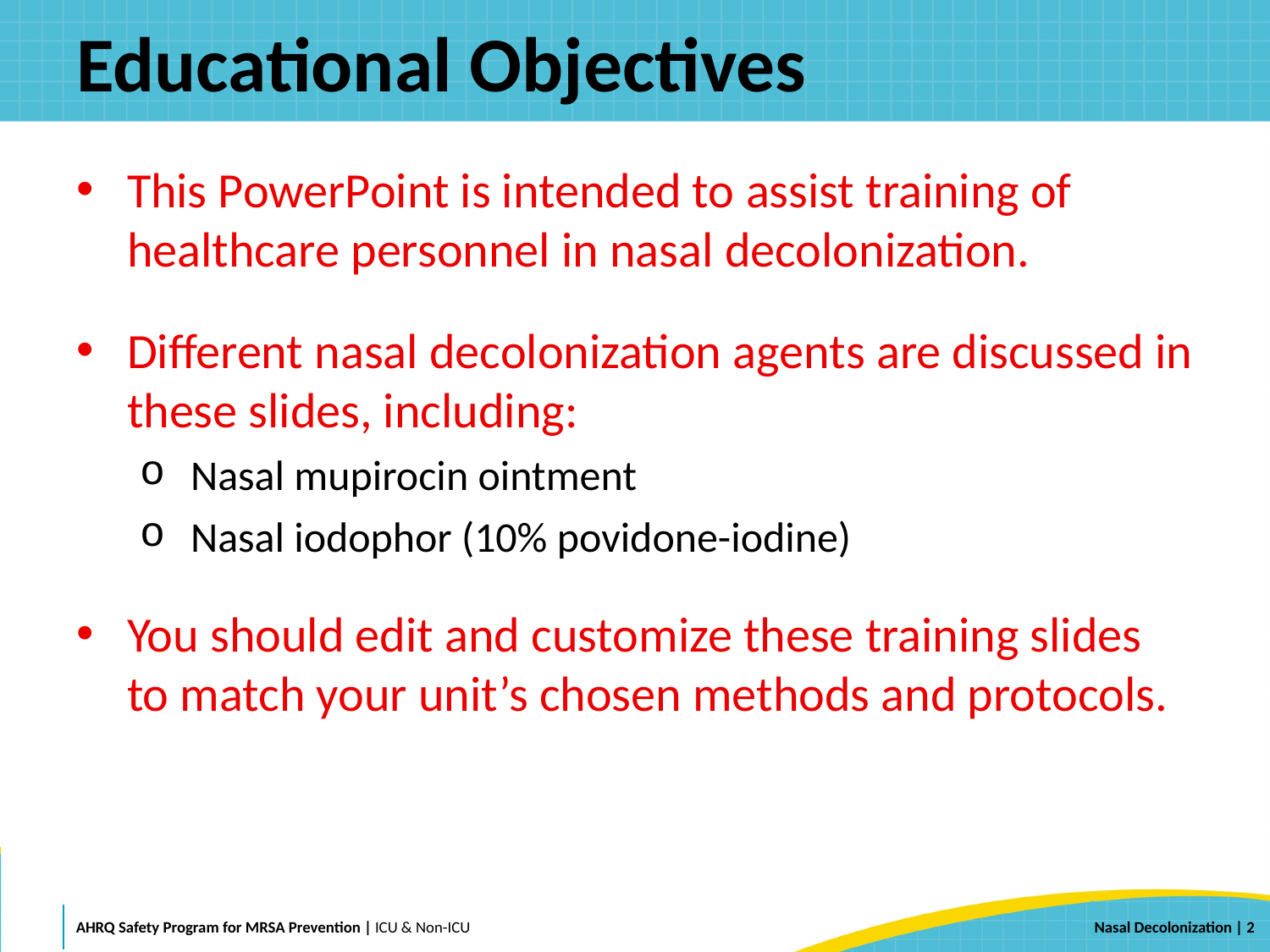

# Educational Objectives
This PowerPoint is intended to assist training of healthcare personnel in nasal decolonization.
Different nasal decolonization agents are discussed in these slides, including:
Nasal mupirocin ointment
Nasal iodophor (10% povidone-iodine)
You should edit and customize these training slides to match your unit’s chosen methods and protocols.
 | 2